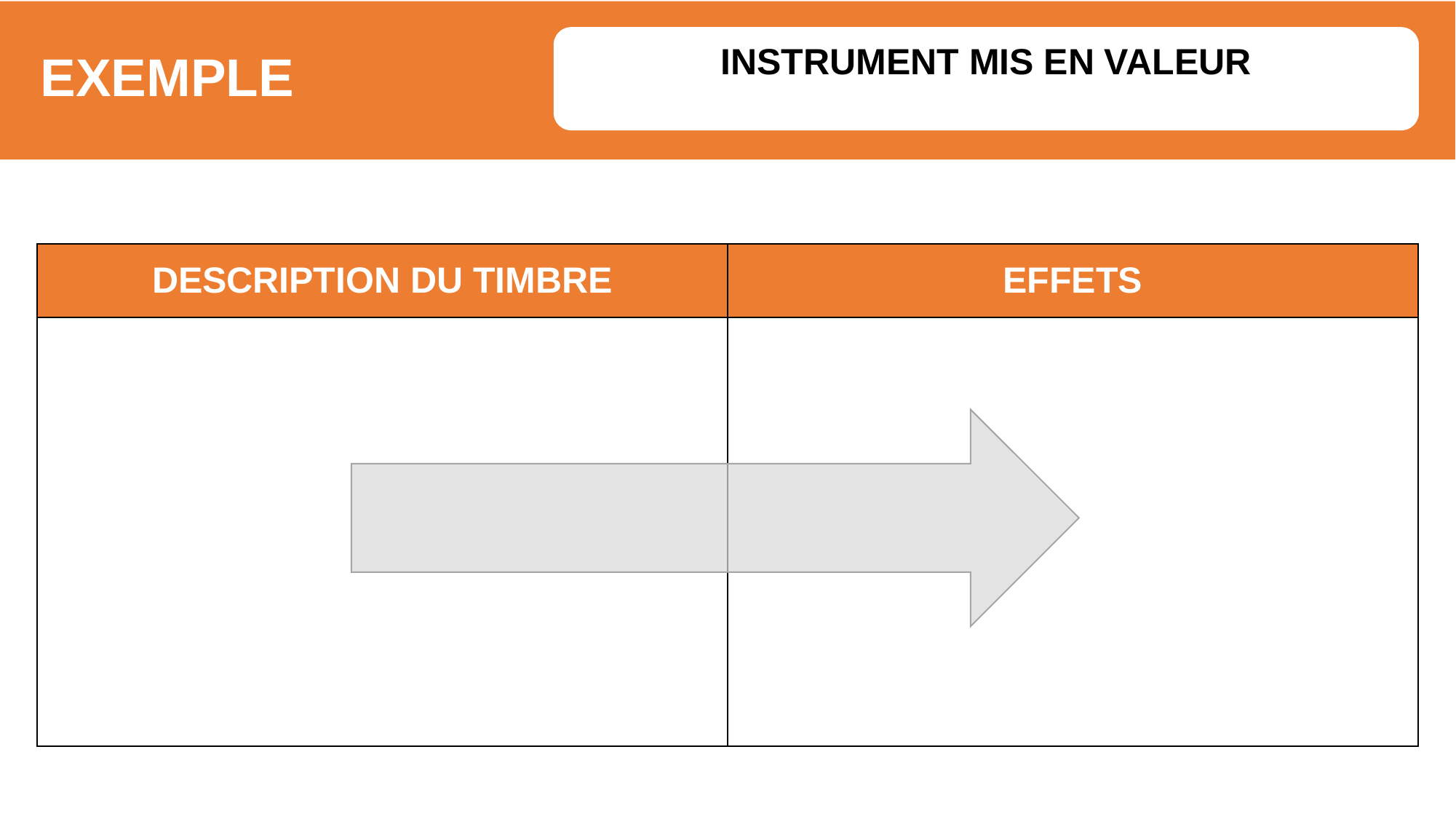

EXEMPLE
INSTRUMENT MIS EN VALEUR

| DESCRIPTION DU TIMBRE | EFFETS |
| --- | --- |
|  |  |